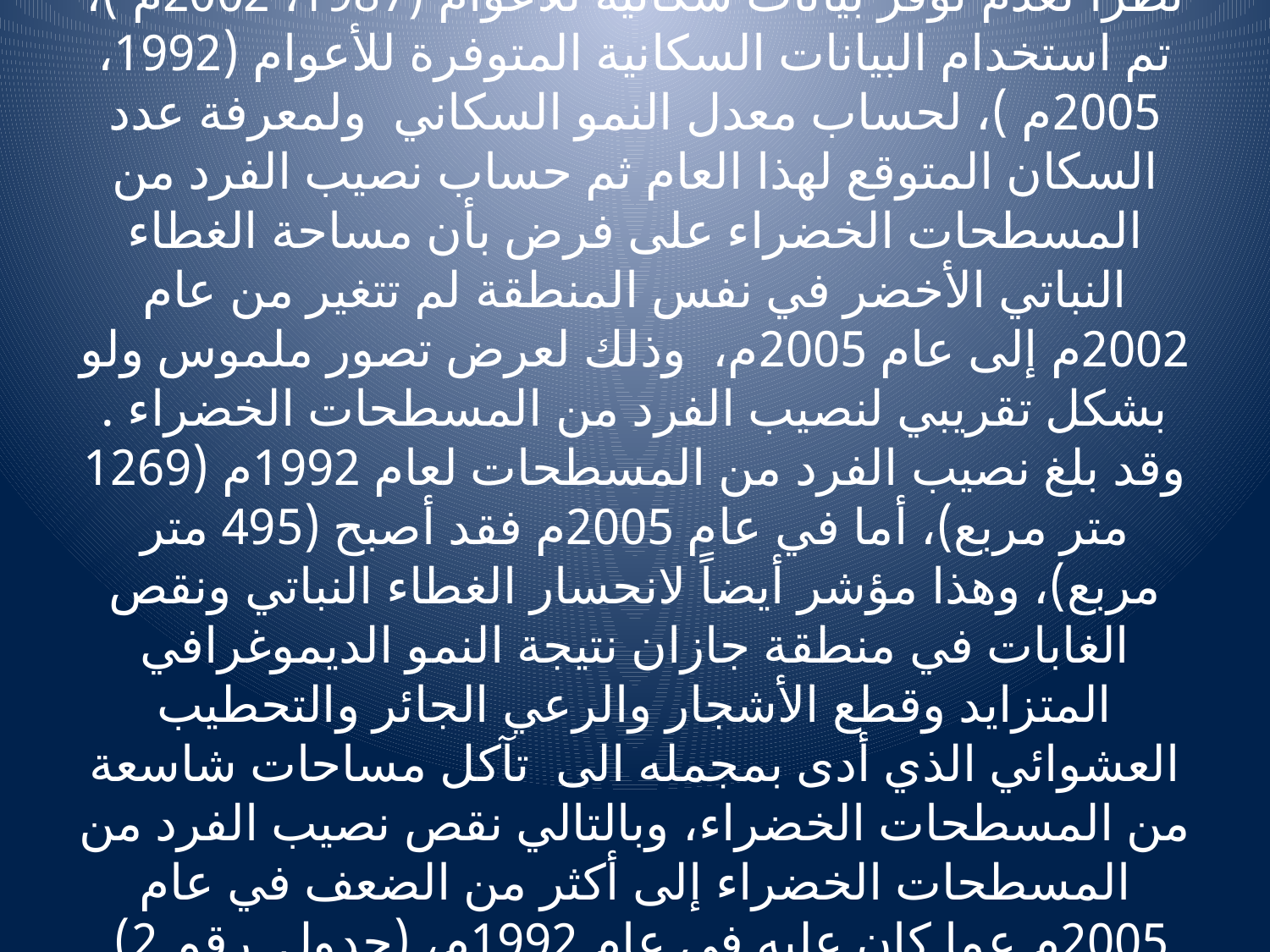

# نظراً لعدم توفر بيانات سكانية للأعوام (1987، 2002م )، تم استخدام البيانات السكانية المتوفرة للأعوام (1992، 2005م )، لحساب معدل النمو السكاني  ولمعرفة عدد السكان المتوقع لهذا العام ثم حساب نصيب الفرد من المسطحات الخضراء على فرض بأن مساحة الغطاء النباتي الأخضر في نفس المنطقة لم تتغير من عام 2002م إلى عام 2005م،  وذلك لعرض تصور ملموس ولو بشكل تقريبي لنصيب الفرد من المسطحات الخضراء . وقد بلغ نصيب الفرد من المسطحات لعام 1992م (1269 متر مربع)، أما في عام 2005م فقد أصبح (495 متر مربع)، وهذا مؤشر أيضاً لانحسار الغطاء النباتي ونقص الغابات في منطقة جازان نتيجة النمو الديموغرافي المتزايد وقطع الأشجار والرعي الجائر والتحطيب العشوائي الذي أدى بمجمله الى  تآكل مساحات شاسعة من المسطحات الخضراء، وبالتالي نقص نصيب الفرد من المسطحات الخضراء إلى أكثر من الضعف في عام 2005م عما كان عليه في عام 1992م، (جدول  رقم 2).